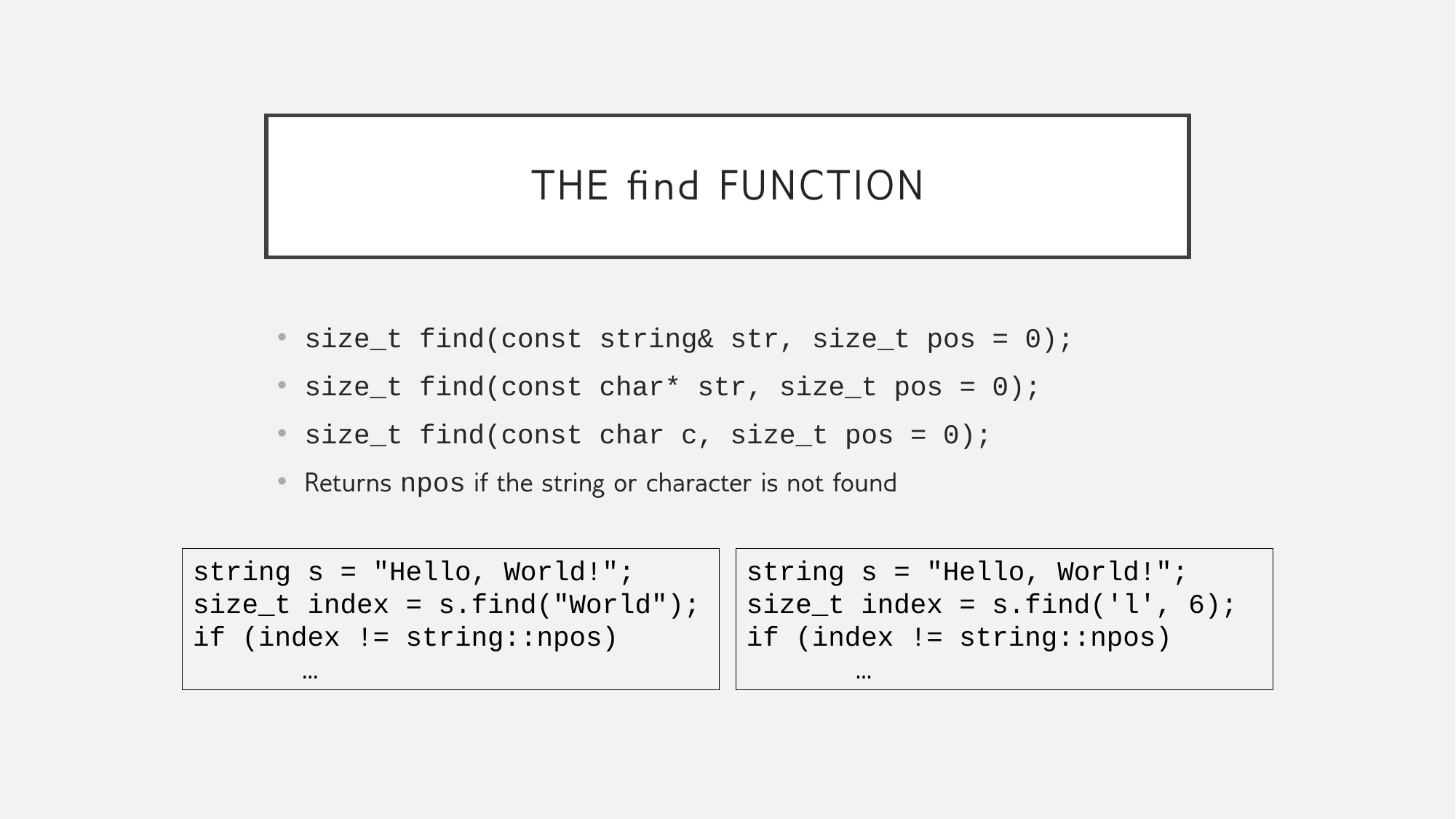

# The find function
size_t find(const string& str, size_t pos = 0);
size_t find(const char* str, size_t pos = 0);
size_t find(const char c, size_t pos = 0);
Returns npos if the string or character is not found
string s = "Hello, World!";
size_t index = s.find("World");
if (index != string::npos)
	…
string s = "Hello, World!";
size_t index = s.find('l', 6);
if (index != string::npos)
	…